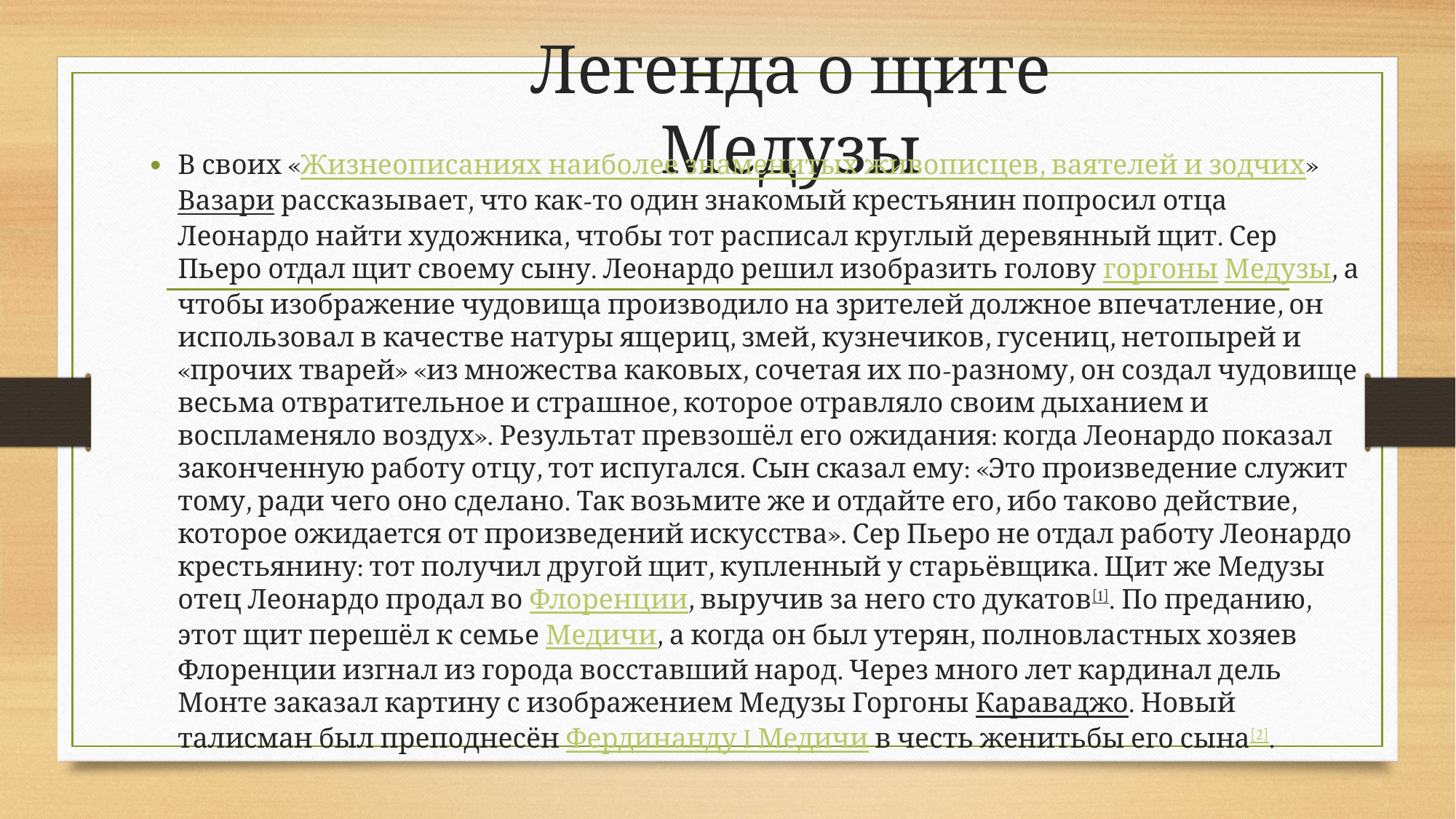

# Легенда о щите Медузы
В своих «Жизнеописаниях наиболее знаменитых живописцев, ваятелей и зодчих» Вазари рассказывает, что как-то один знакомый крестьянин попросил отца Леонардо найти художника, чтобы тот расписал круглый деревянный щит. Сер Пьеро отдал щит своему сыну. Леонардо решил изобразить голову горгоны Медузы, а чтобы изображение чудовища производило на зрителей должное впечатление, он использовал в качестве натуры ящериц, змей, кузнечиков, гусениц, нетопырей и «прочих тварей» «из множества каковых, сочетая их по-разному, он создал чудовище весьма отвратительное и страшное, которое отравляло своим дыханием и воспламеняло воздух». Результат превзошёл его ожидания: когда Леонардо показал законченную работу отцу, тот испугался. Сын сказал ему: «Это произведение служит тому, ради чего оно сделано. Так возьмите же и отдайте его, ибо таково действие, которое ожидается от произведений искусства». Сер Пьеро не отдал работу Леонардо крестьянину: тот получил другой щит, купленный у старьёвщика. Щит же Медузы отец Леонардо продал во Флоренции, выручив за него сто дукатов[1]. По преданию, этот щит перешёл к семье Медичи, а когда он был утерян, полновластных хозяев Флоренции изгнал из города восставший народ. Через много лет кардинал дель Монте заказал картину с изображением Медузы Горгоны Караваджо. Новый талисман был преподнесён Фердинанду I Медичи в честь женитьбы его сына[2].